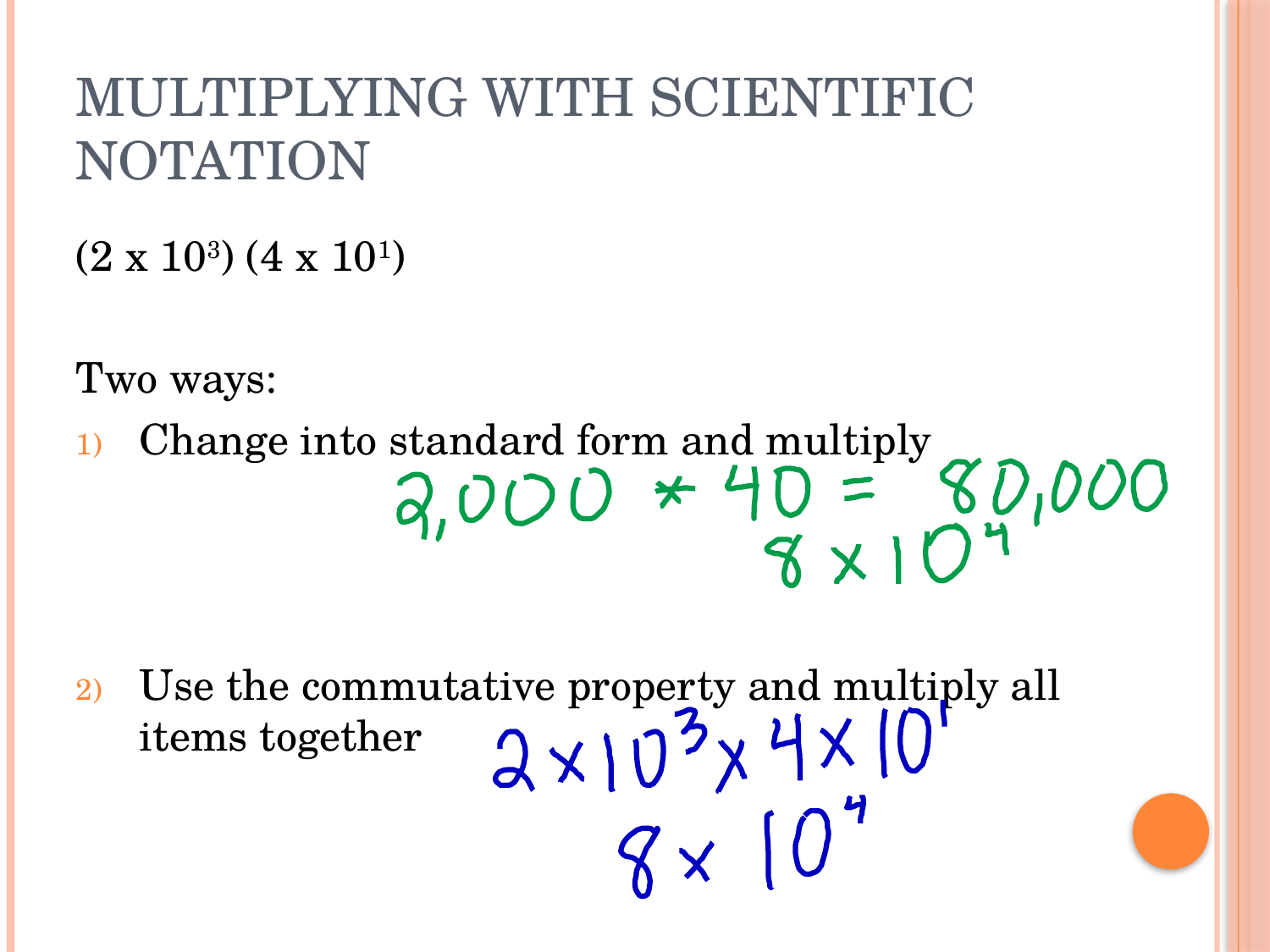

# Multiplying with scientific notation
(2 x 103) (4 x 101)

Two ways:
Change into standard form and multiply

Use the commutative property and multiply all items together